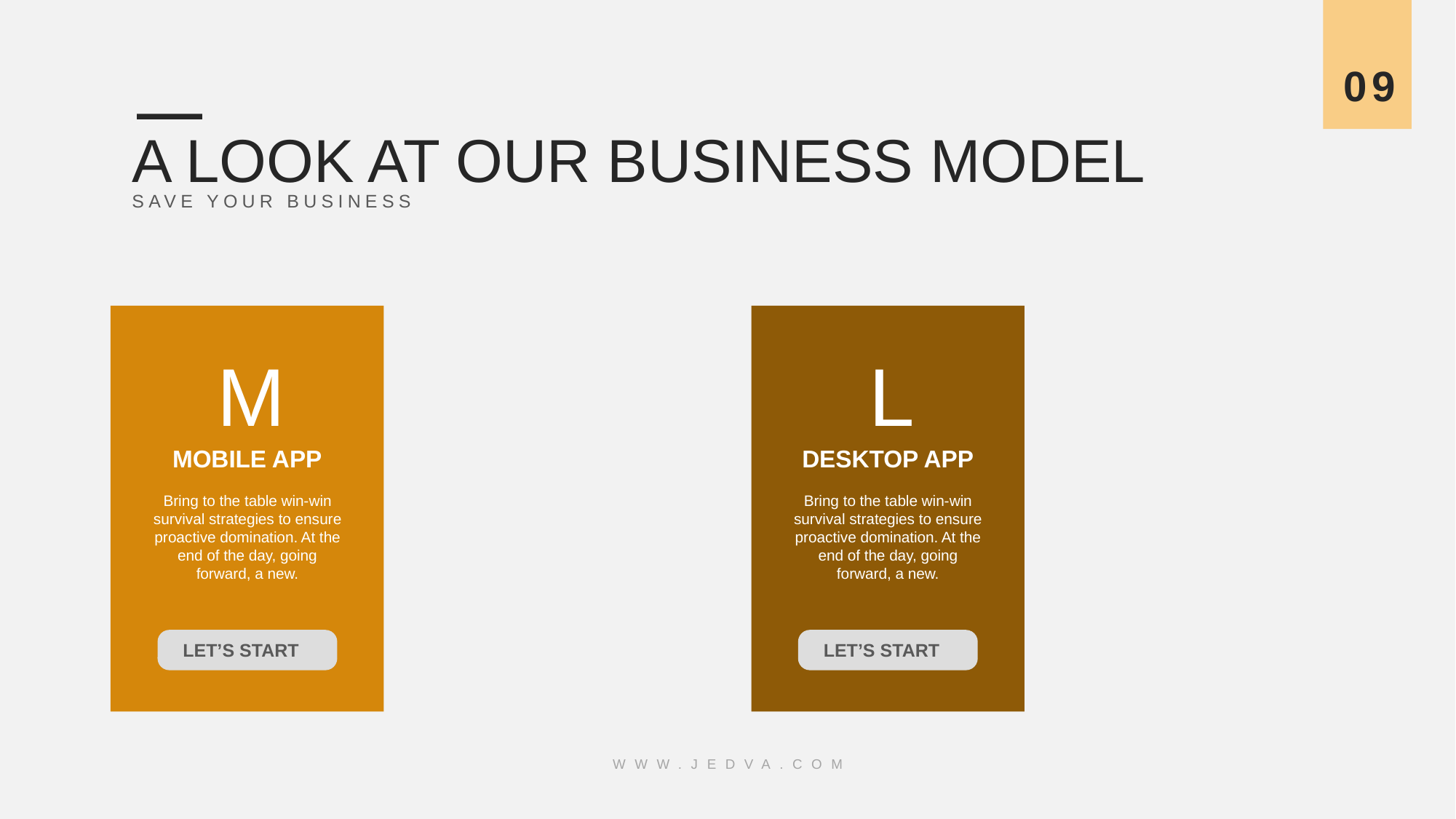

09

A LOOK AT OUR BUSINESS MODEL
SAVE YOUR BUSINESS

M
L
MOBILE APP
DESKTOP APP
Bring to the table win-win survival strategies to ensure proactive domination. At the end of the day, going forward, a new.
Bring to the table win-win survival strategies to ensure proactive domination. At the end of the day, going forward, a new.

LET’S START

LET’S START
WWW.JEDVA.COM